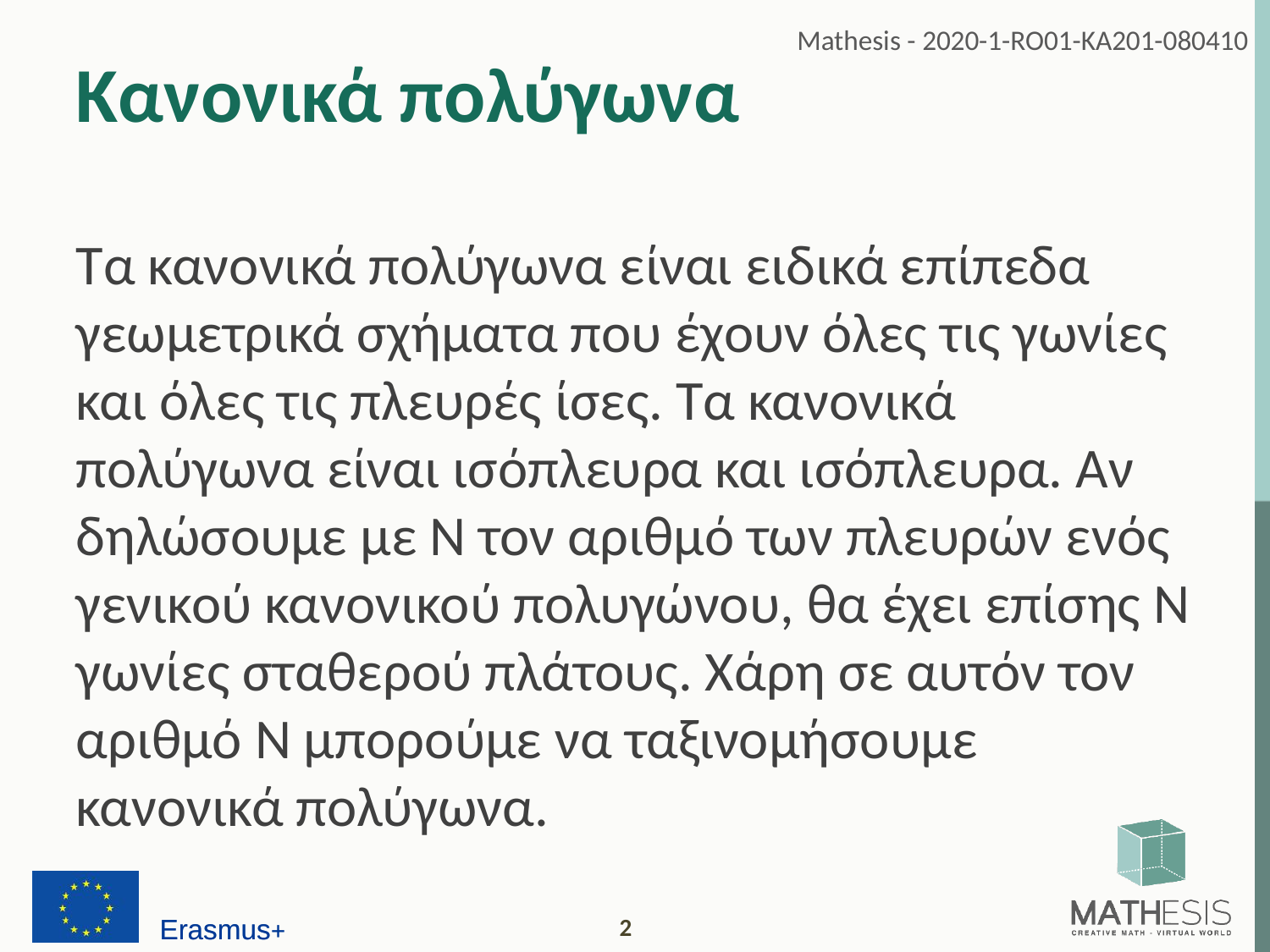

# Κανονικά πολύγωνα

Τα κανονικά πολύγωνα είναι ειδικά επίπεδα γεωμετρικά σχήματα που έχουν όλες τις γωνίες και όλες τις πλευρές ίσες. Τα κανονικά πολύγωνα είναι ισόπλευρα και ισόπλευρα. Αν δηλώσουμε με Ν τον αριθμό των πλευρών ενός γενικού κανονικού πολυγώνου, θα έχει επίσης Ν γωνίες σταθερού πλάτους. Χάρη σε αυτόν τον αριθμό N μπορούμε να ταξινομήσουμε κανονικά πολύγωνα.